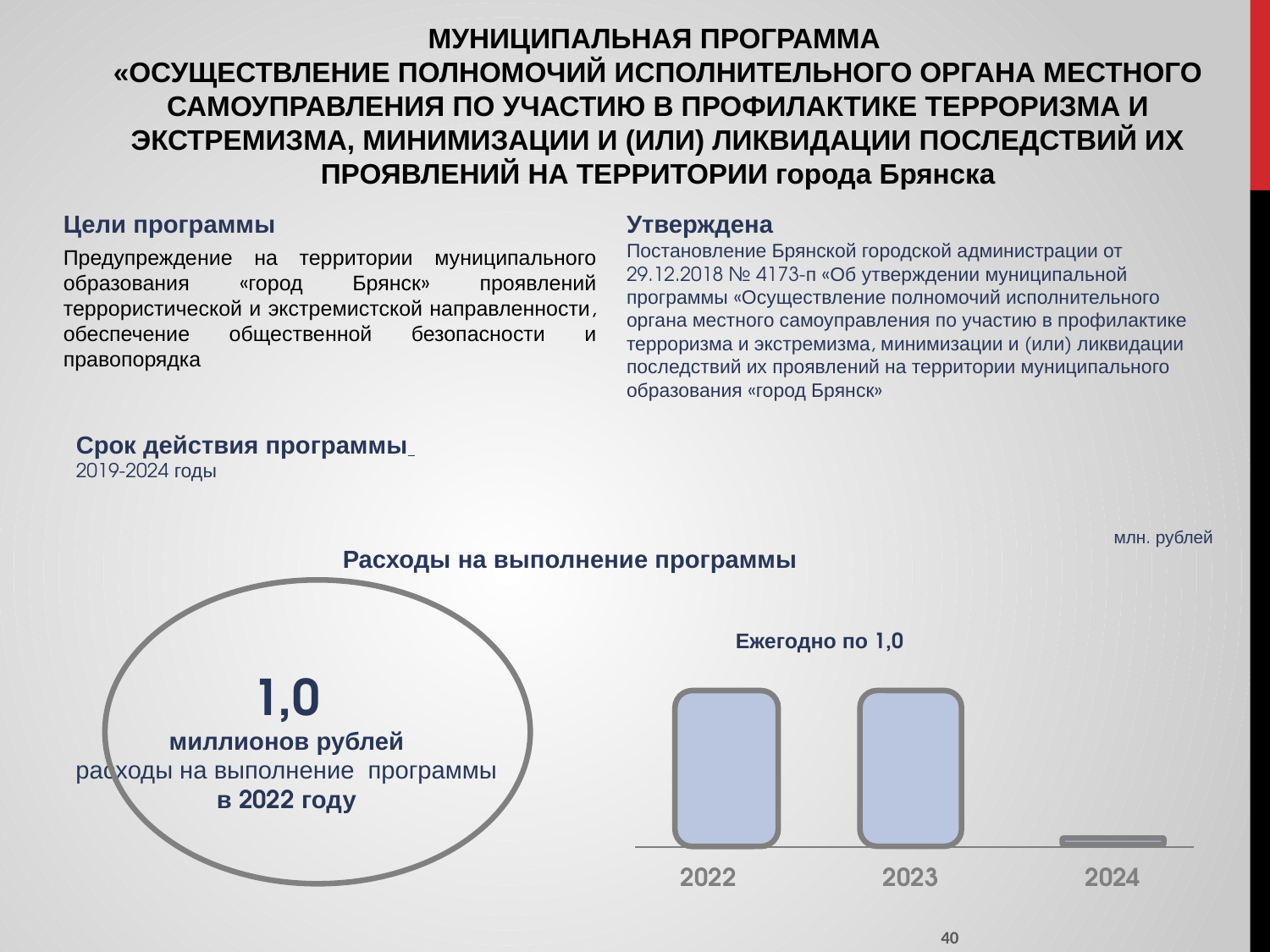

МУНИЦИПАЛЬНАЯ ПРОГРАММА
«ОСУЩЕСТВЛЕНИЕ ПОЛНОМОЧИЙ ИСПОЛНИТЕЛЬНОГО ОРГАНА МЕСТНОГО САМОУПРАВЛЕНИЯ ПО УЧАСТИЮ В ПРОФИЛАКТИКЕ ТЕРРОРИЗМА И ЭКСТРЕМИЗМА, МИНИМИЗАЦИИ И (ИЛИ) ЛИКВИДАЦИИ ПОСЛЕДСТВИЙ ИХ ПРОЯВЛЕНИЙ НА ТЕРРИТОРИИ города Брянска
Цели программы

Предупреждение на территории муниципального образования «город Брянск» проявлений террористической и экстремистской направленности, обеспечение общественной безопасности и правопорядка
Утверждена
Постановление Брянской городской администрации от 29.12.2018 № 4173-п «Об утверждении муниципальной программы «Осуществление полномочий исполнительного органа местного самоуправления по участию в профилактике терроризма и экстремизма, минимизации и (или) ликвидации последствий их проявлений на территории муниципального образования «город Брянск»
Срок действия программы
2019-2024 годы

млн. рублей
Расходы на выполнение программы

2024
Ежегодно по 1,0

2023
11

2022

1,0
миллионов рублей
расходы на выполнение  программы
в 2022 году

40